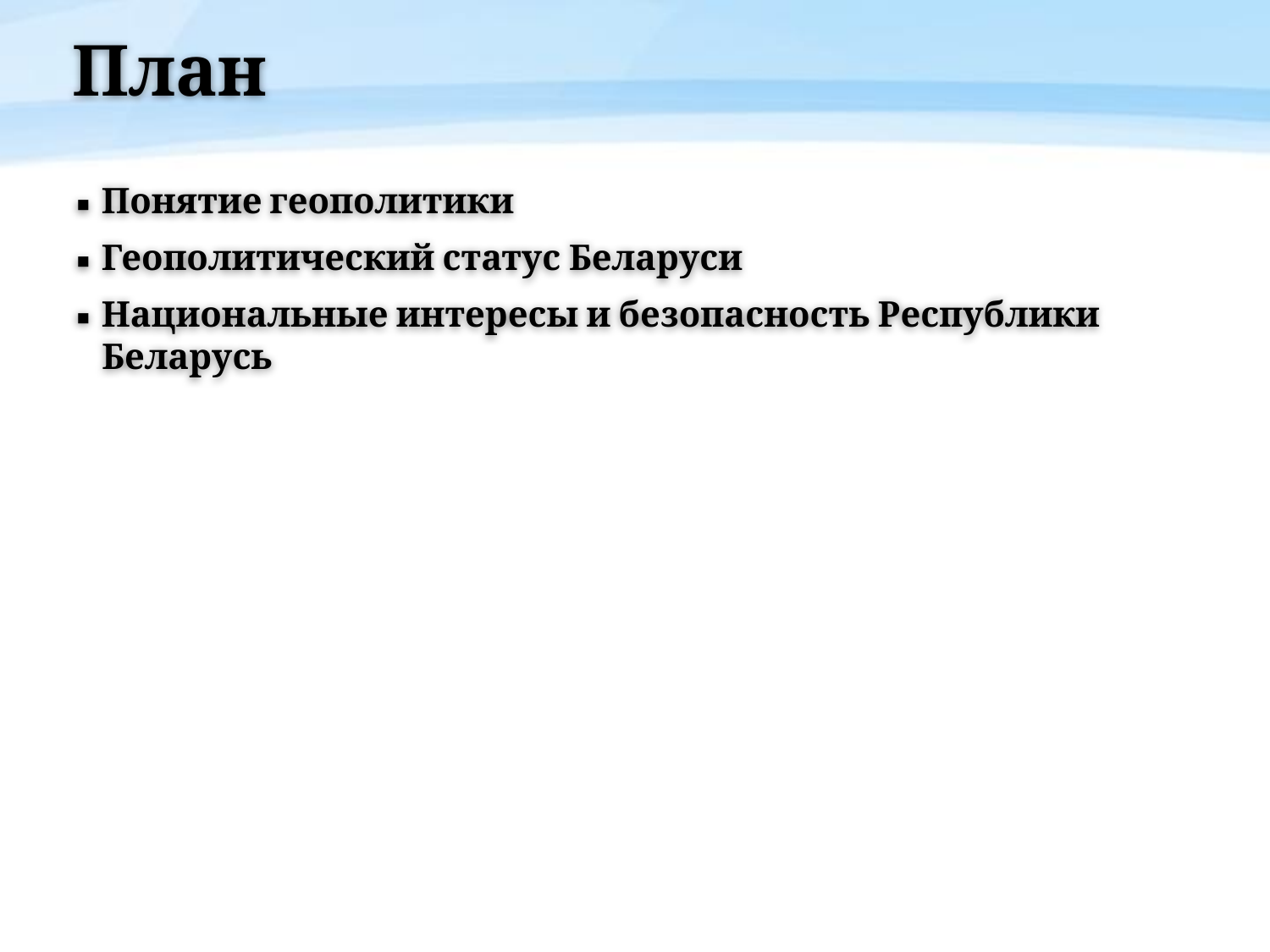

# План
Понятие геополитики
Геополитический статус Беларуси
Национальные интересы и безопасность Республики Беларусь